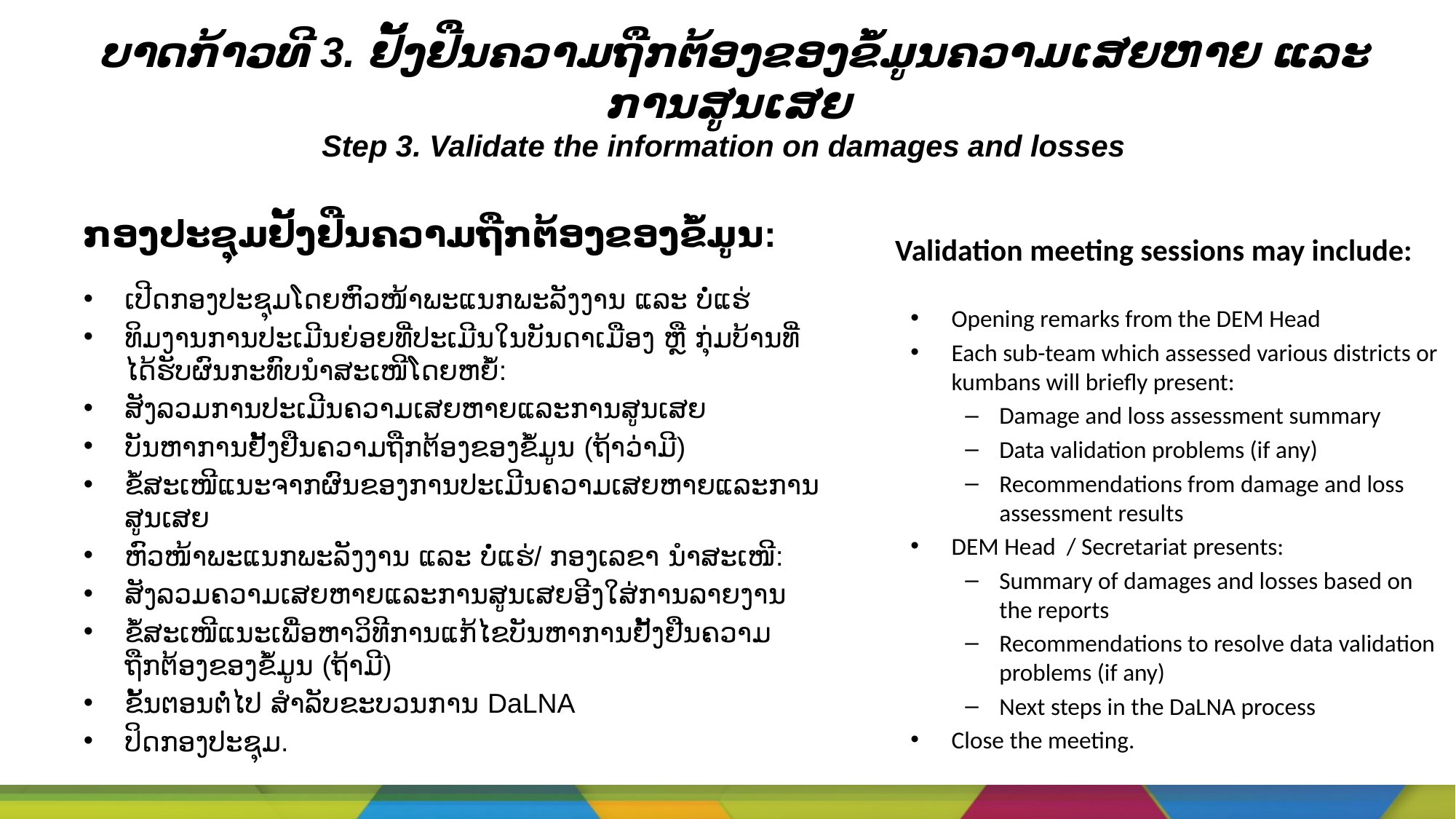

# ບາດກ້າວທີ 3. ຢັ້ງຢືນຄວາມຖືກຕ້ອງຂອງຂໍ້ມູນຄວາມເສຍຫາຍ ແລະ ການສູນເສຍ Step 3. Validate the information on damages and losses
ກອງປະຊຸມຢັ້ງຢືນຄວາມຖືກຕ້ອງຂອງຂໍ້​ມູນ:

Validation meeting sessions may include:
ເປີດກອງປະຊຸມໂດຍຫົວໜ້າພະແນກພະລັງງານ ແລະ ບໍ່ແຮ່​
ທິມງານການປະເມີນຍ່ອຍທີ່ປະເມີນໃນບັນດາເມືອງ ຫຼື ກຸ່ມບ້ານທີ່ໄດ້ຮັບຜົນກະທົບນຳສະເໜີໂດຍຫຍໍ້:
ສັງລວມການປະເມີນຄວາມເສຍຫາຍແລະການສູນເສຍ
ບັນຫາການຢັ້ງຢືນຄວາມຖືກຕ້ອງຂອງຂໍ້ມູນ (ຖ້າວ່າມີ)
ຂໍ້ສະເໜີແນະຈາກຜົນຂອງການປະເມີນຄວາມເສຍຫາຍແລະການສູນເສຍ
ຫົວໜ້າພະແນກພະລັງງານ ແລະ ບໍ່ແຮ່​/ ກອງເລຂາ ນໍາສະເໜີ:
ສັງລວມຄວາມເສຍຫາຍແລະການສູນເສຍອີງໃສ່ການລາຍງານ
ຂໍ້ສະເໜີແນະເພື່ອຫາວິທີການແກ້ໄຂບັນຫາການຢັ້ງຢືນຄວາມຖືກຕ້ອງຂອງຂໍ້ມູນ (ຖ້າມີ)
ຂັ້ນຕອນຕໍ່ໄປ ສໍາລັບຂະບວນການ DaLNA
ປິດກອງປະຊຸມ.

Opening remarks from the DEM Head
Each sub-team which assessed various districts or kumbans will briefly present:
Damage and loss assessment summary
Data validation problems (if any)
Recommendations from damage and loss assessment results
DEM Head  / Secretariat presents:
Summary of damages and losses based on the reports
Recommendations to resolve data validation problems (if any)
Next steps in the DaLNA process
Close the meeting.